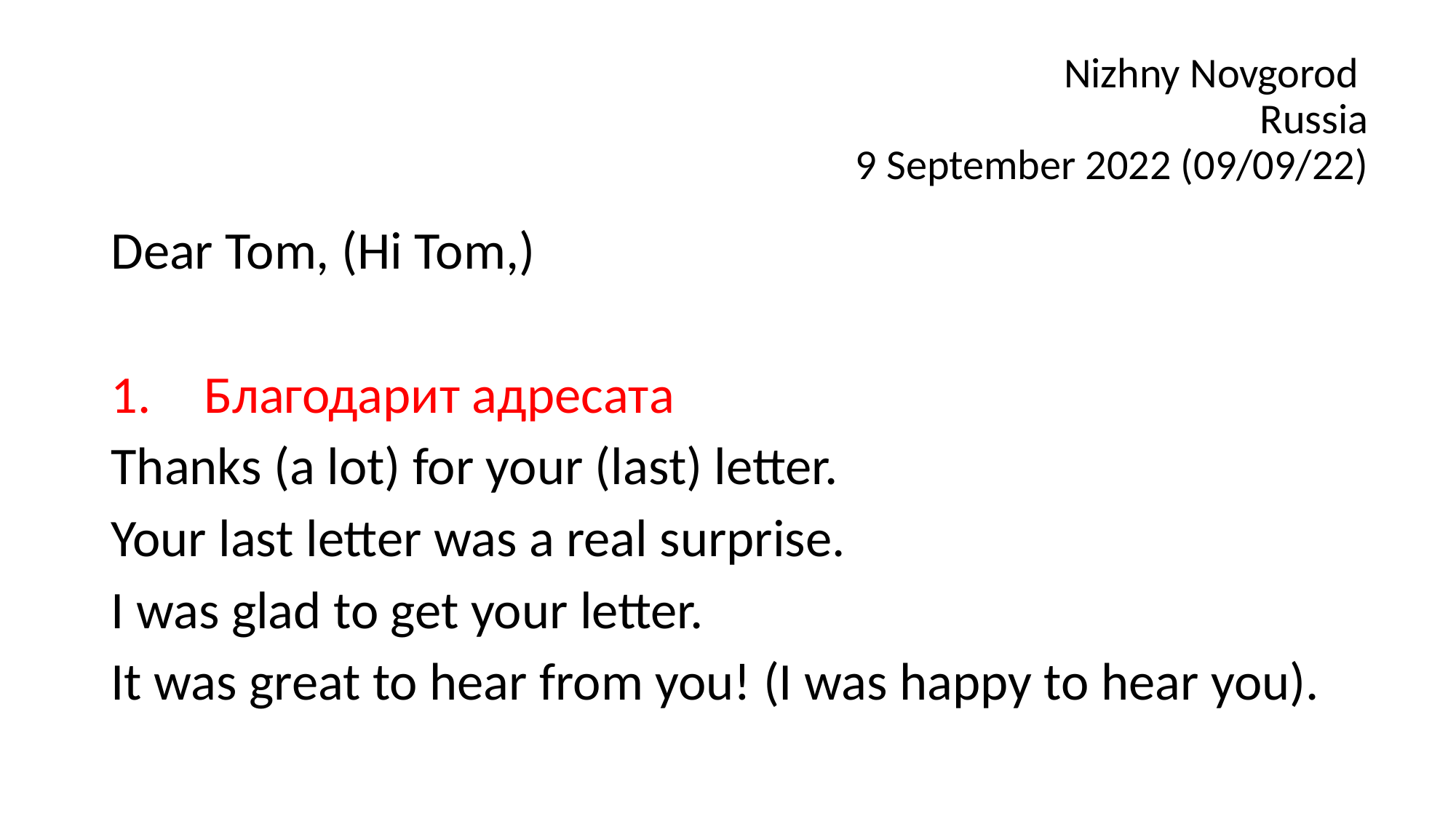

# Nizhny Novgorod Russia 9 September 2022 (09/09/22)
Dear Tom, (Hi Tom,)

Благодарит адресата
Thanks (a lot) for your (last) letter.
Your last letter was a real surprise.
I was glad to get your letter.
It was great to hear from you! (I was happy to hear you).